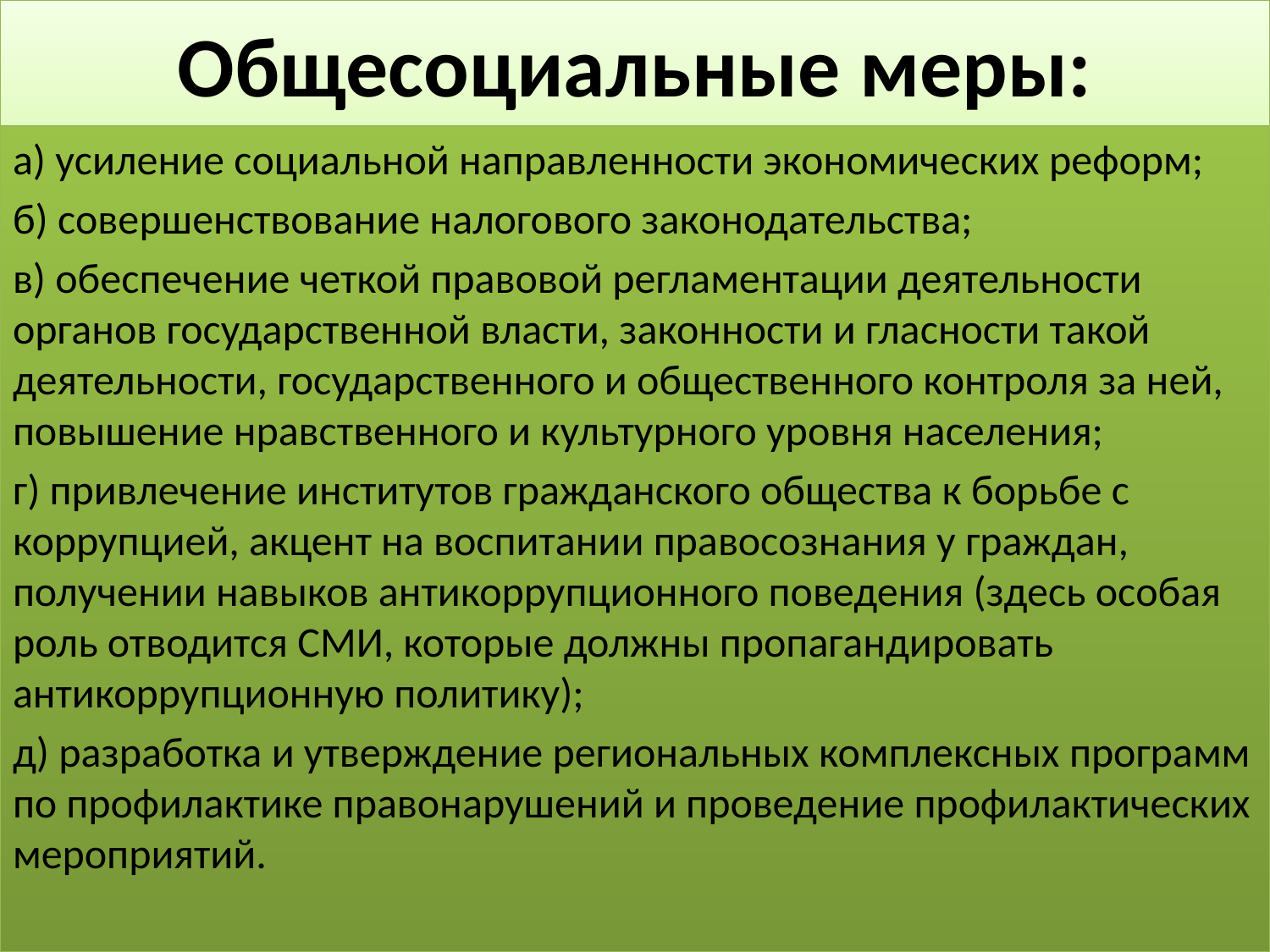

# Общесоциальные меры:
а) усиление социальной направленности экономических реформ;
б) совершенствование налогового законодательства;
в) обеспечение четкой правовой регламентации деятельности органов государственной власти, законности и гласности такой деятельности, государственного и общественного контроля за ней, повышение нравственного и культурного уровня населения;
г) привлечение институтов гражданского общества к борьбе с коррупцией, акцент на воспитании правосознания у граждан, получении навыков антикоррупционного поведения (здесь особая роль отводится СМИ, которые должны пропагандировать антикоррупционную политику);
д) разработка и утверждение региональных комплексных программ по профилактике правонарушений и проведение профилактических мероприятий.
11